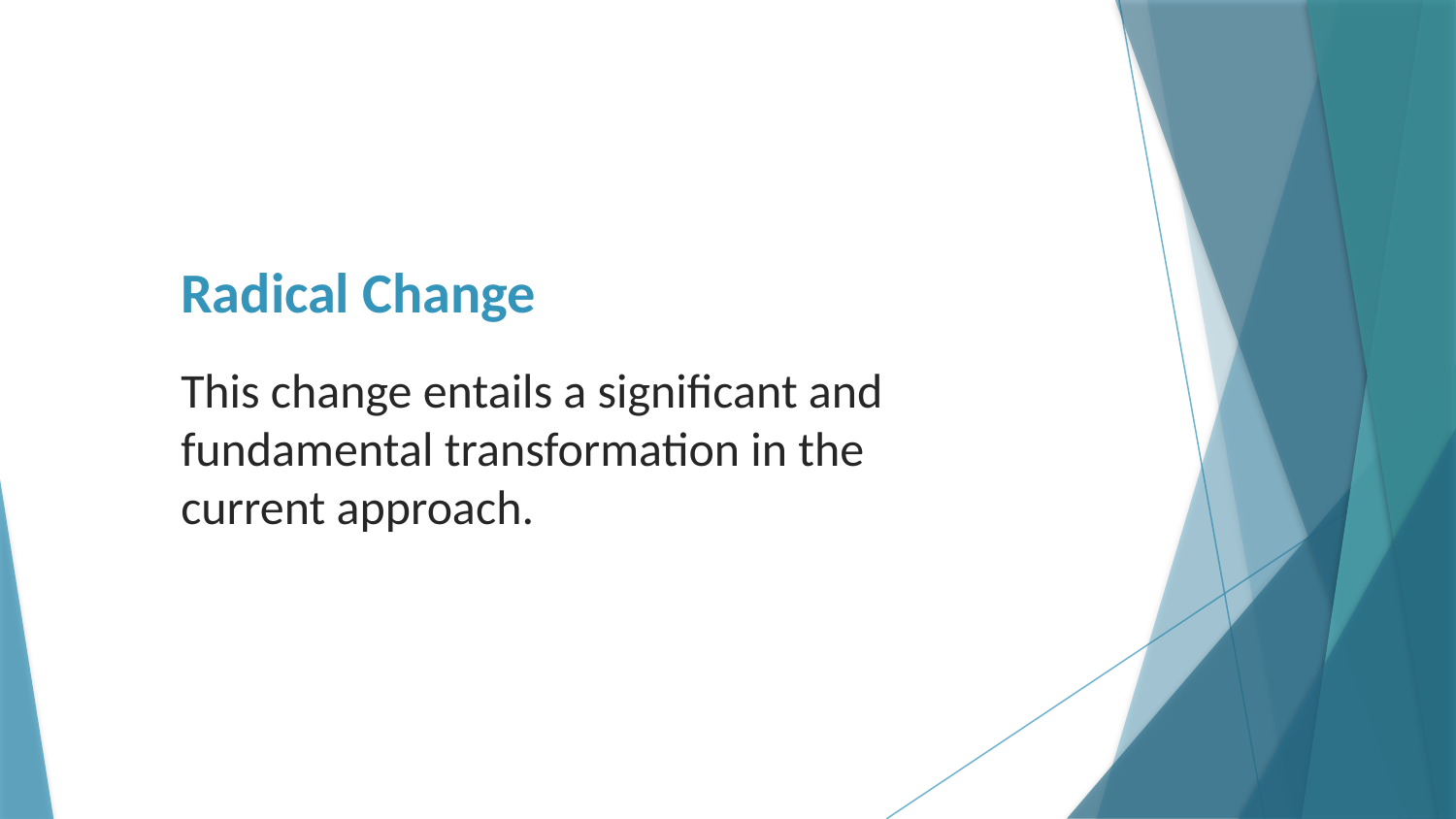

# Radical Change
This change entails a significant and fundamental transformation in the current approach.